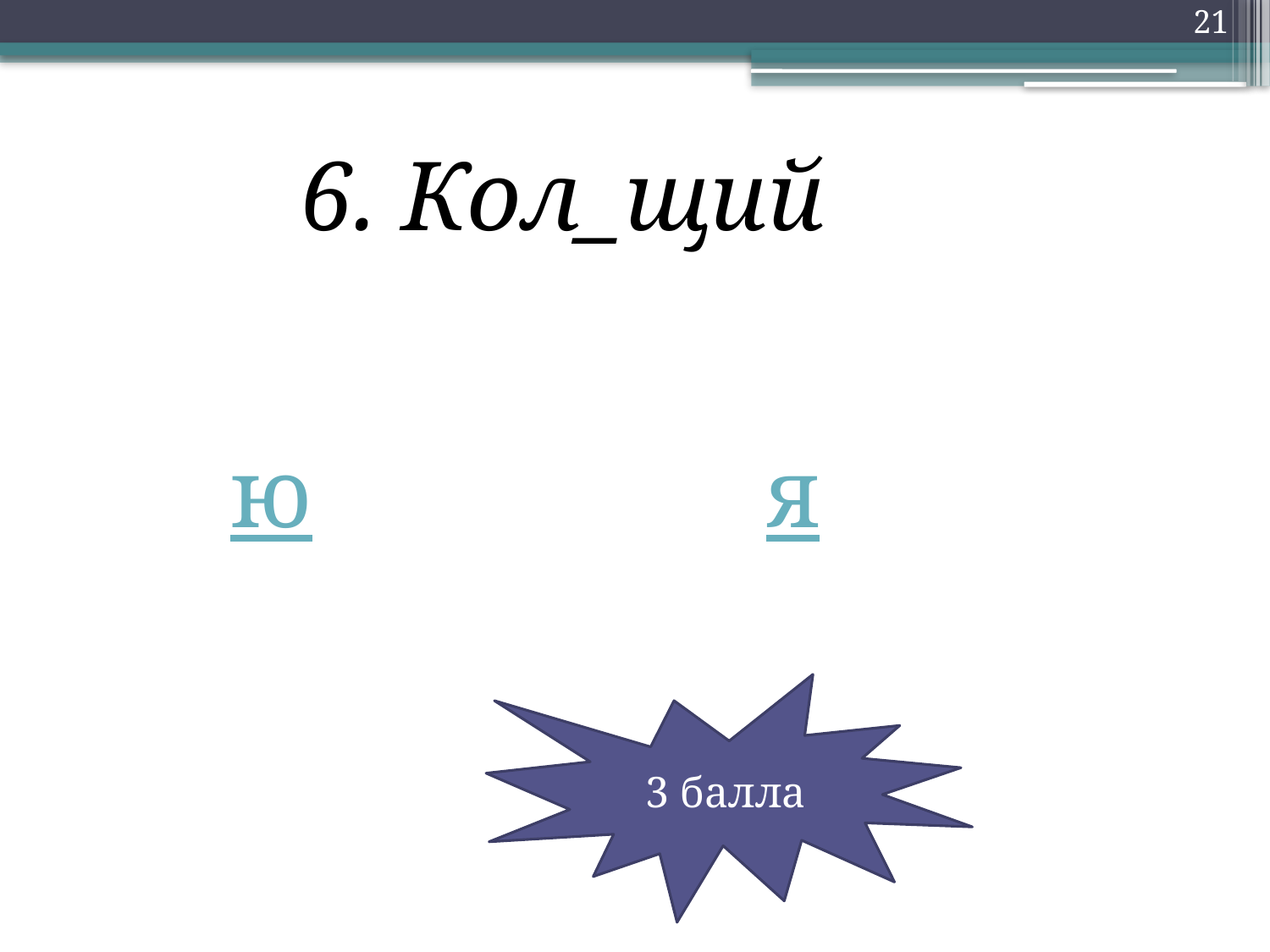

21
6. Кол_щий
ю
я
3 балла